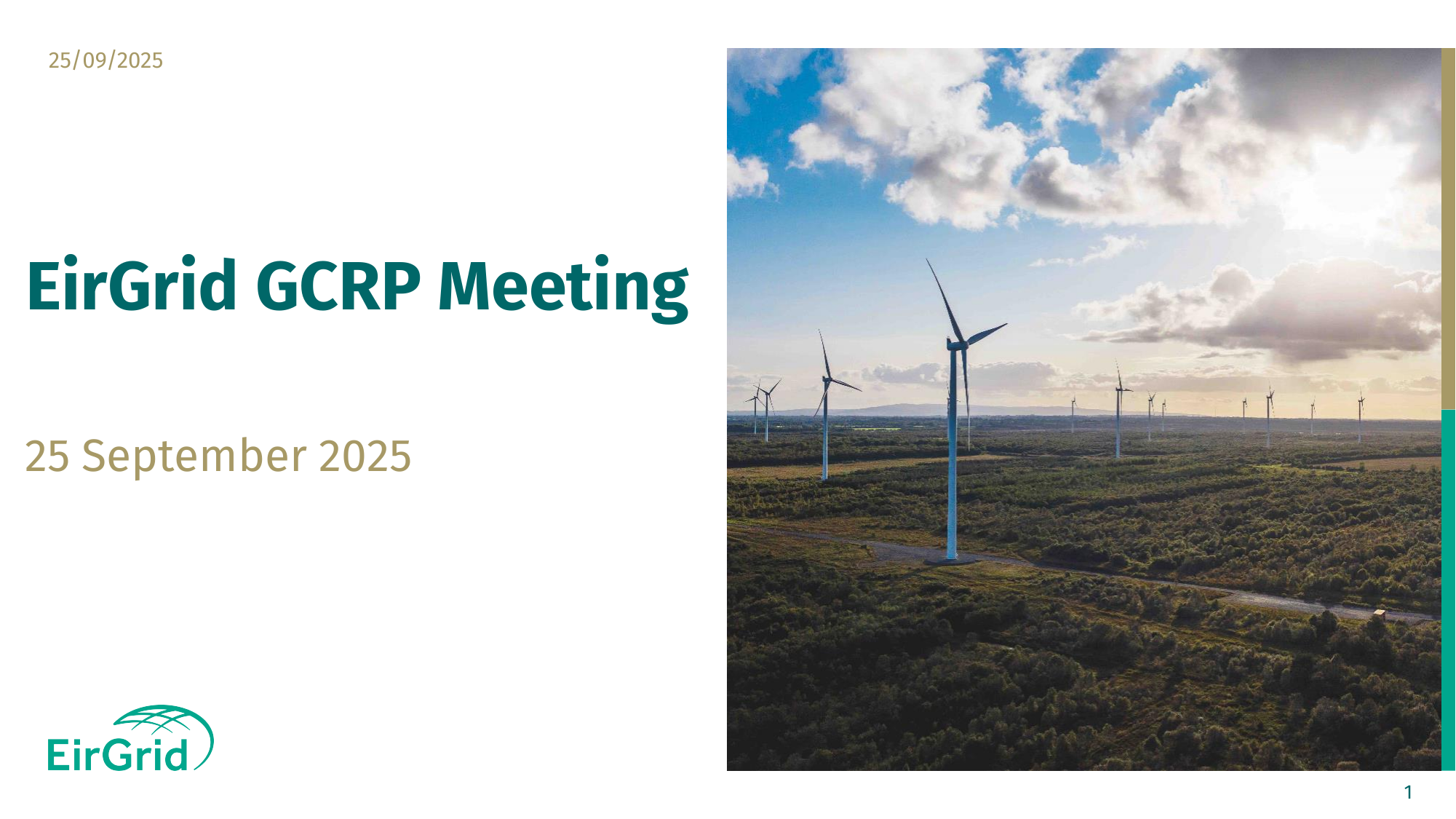

25/09/2025
# EirGrid GCRP Meeting
25 September 2025
1